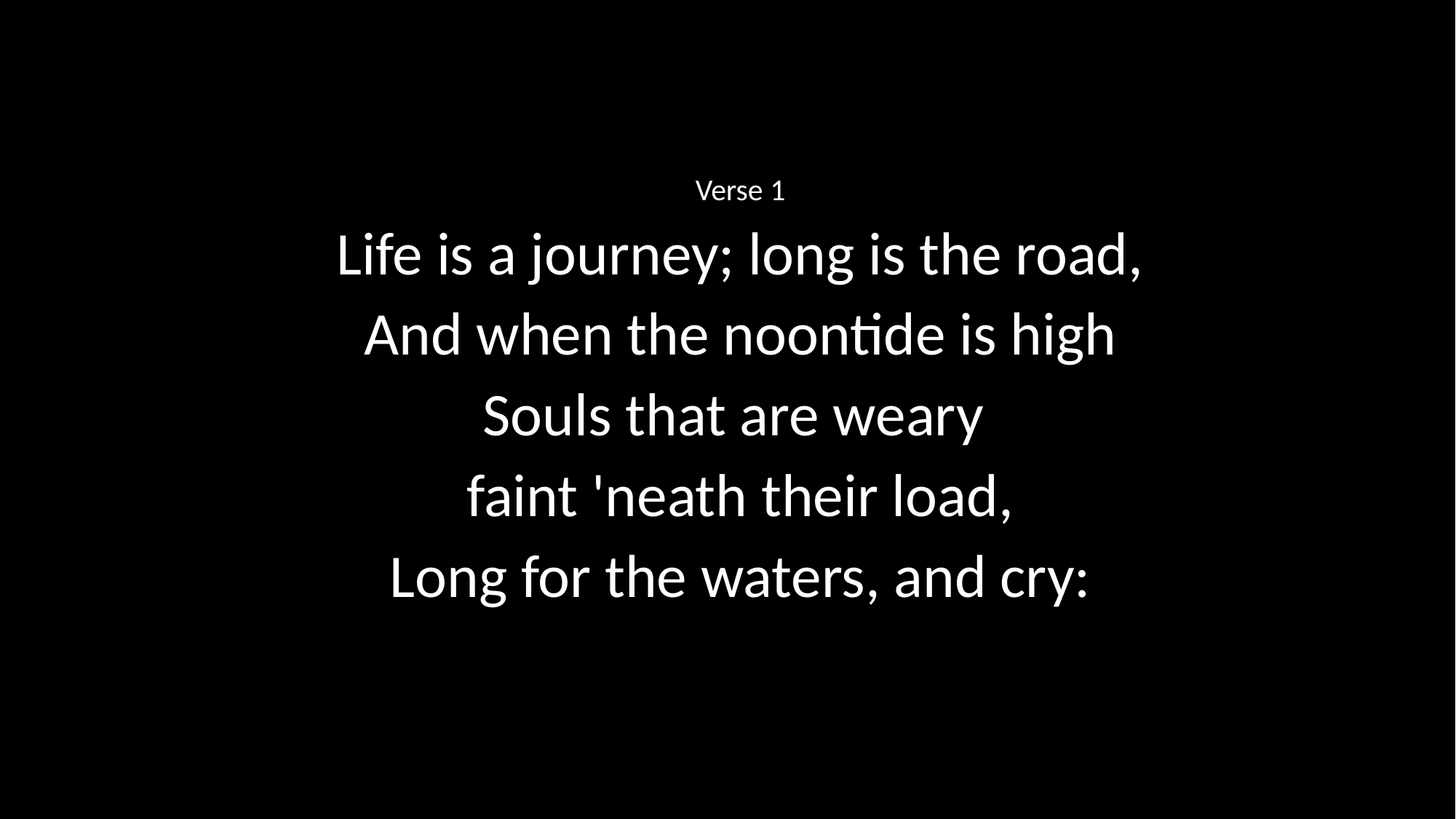

Verse 1
Life is a journey; long is the road,
And when the noontide is high
Souls that are weary
faint 'neath their load,
Long for the waters, and cry: